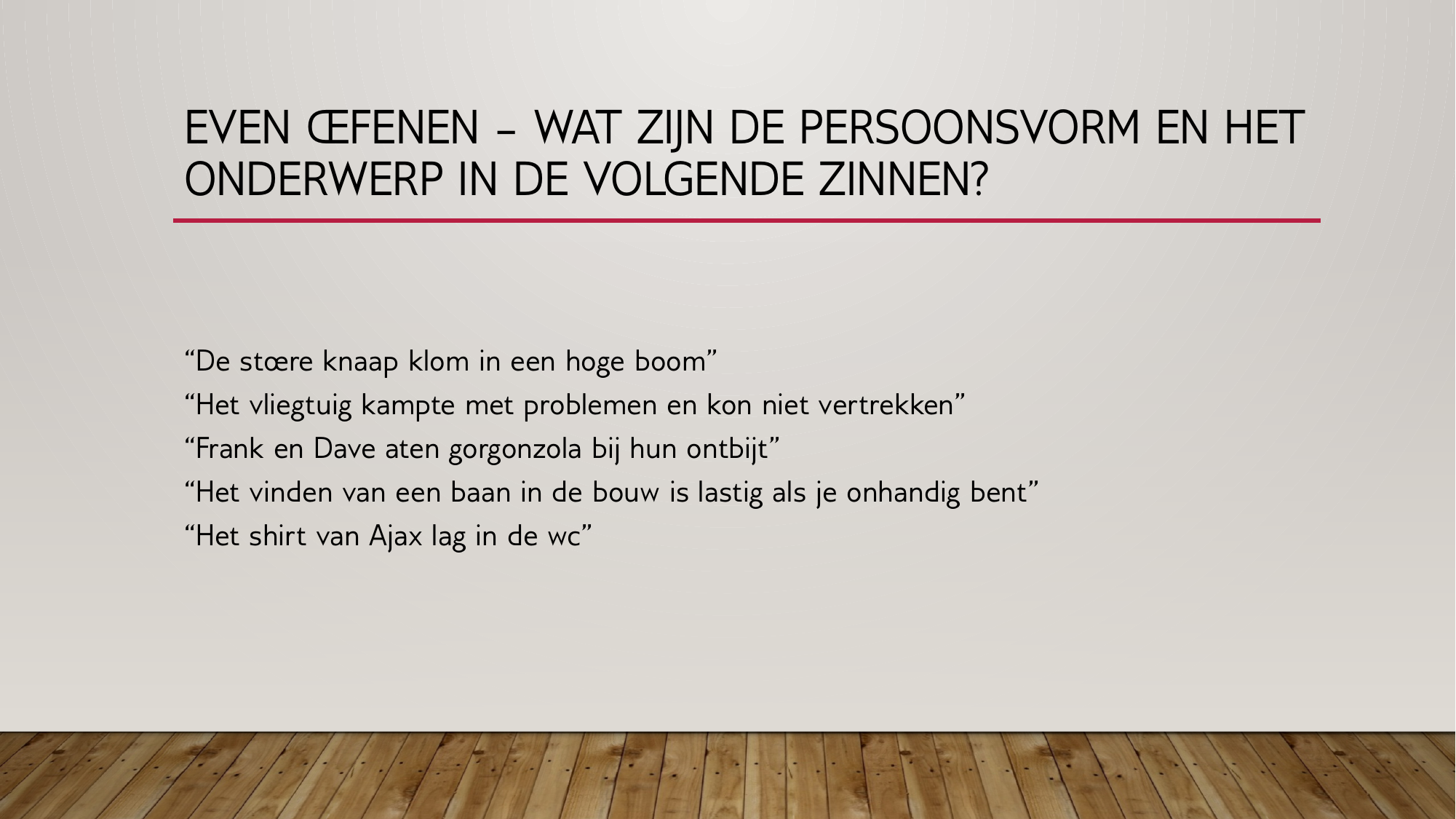

# Even oefenen – wat zijn de persoonsvorm en het onderwerp in de volgende zinnen?
“De stoere knaap klom in een hoge boom”
“Het vliegtuig kampte met problemen en kon niet vertrekken”
“Frank en Dave aten gorgonzola bij hun ontbijt”
“Het vinden van een baan in de bouw is lastig als je onhandig bent”
“Het shirt van Ajax lag in de wc”